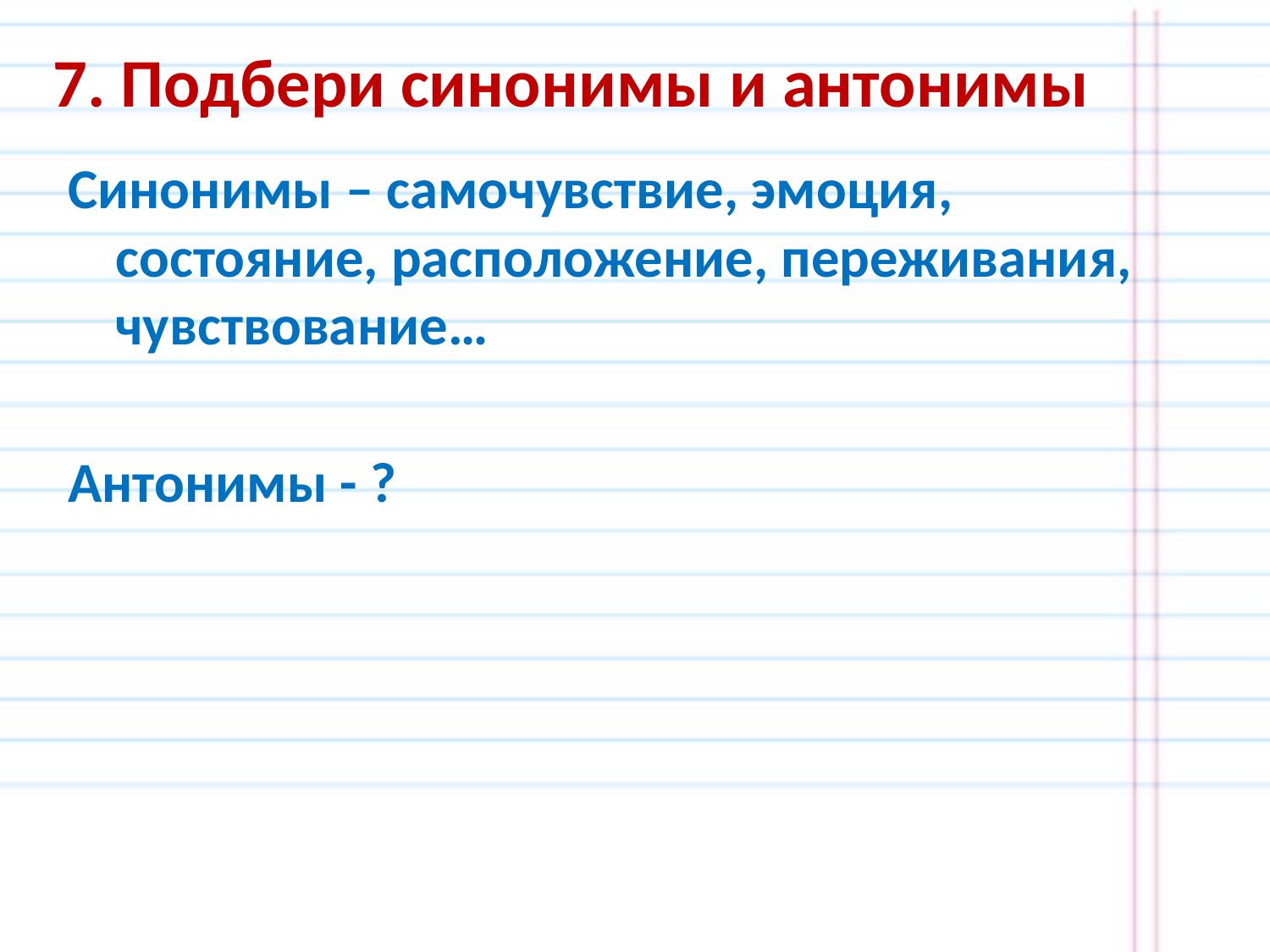

# 7. Подбери синонимы и антонимы
Синонимы – самочувствие, эмоция, состояние, расположение, переживания, чувствование…

Антонимы - ?